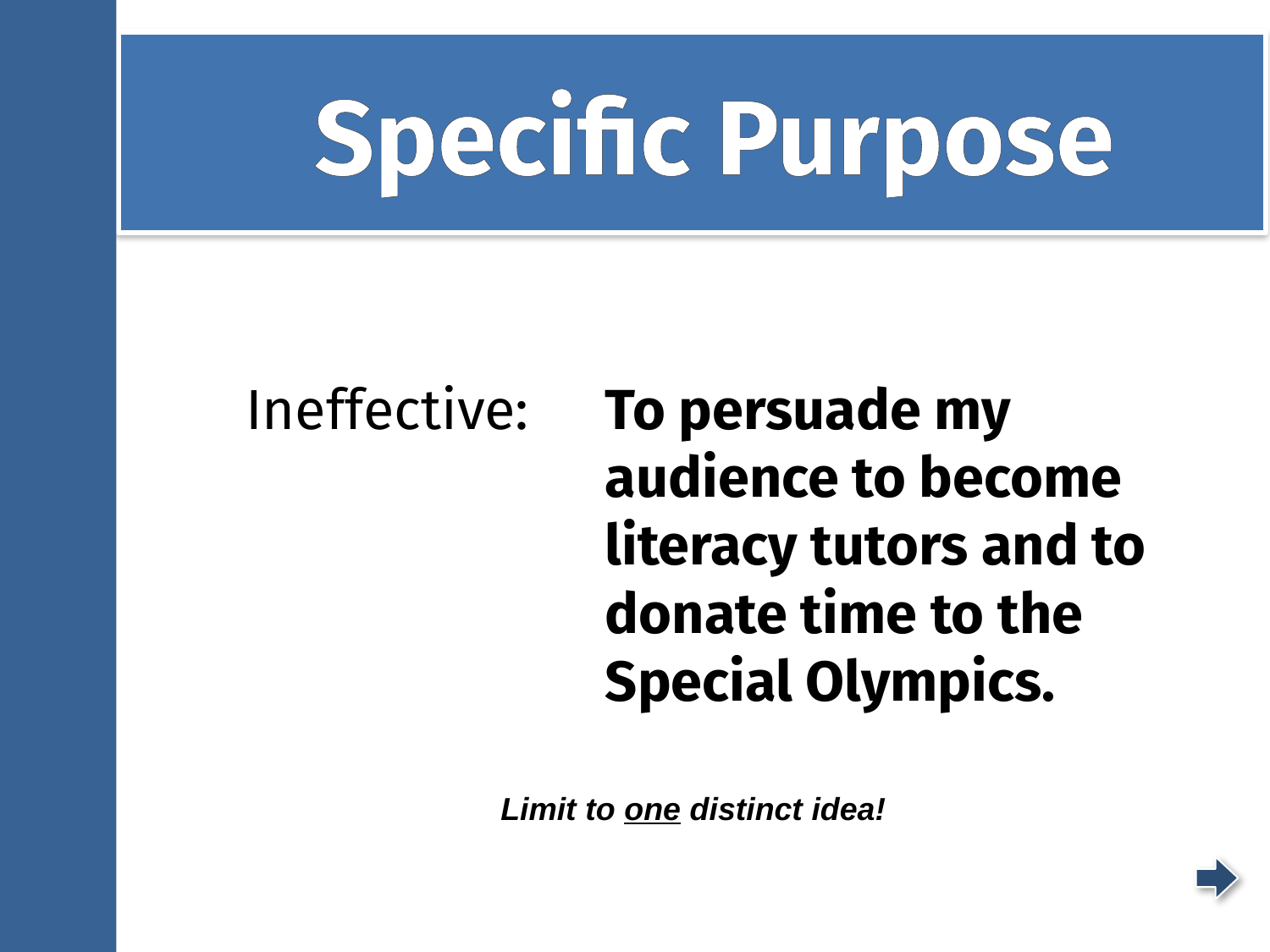

# Specific Purpose
| Ineffective: | To persuade my audience to become literacy tutors and to donate time to the Special Olympics. |
| --- | --- |
Limit to one distinct idea!